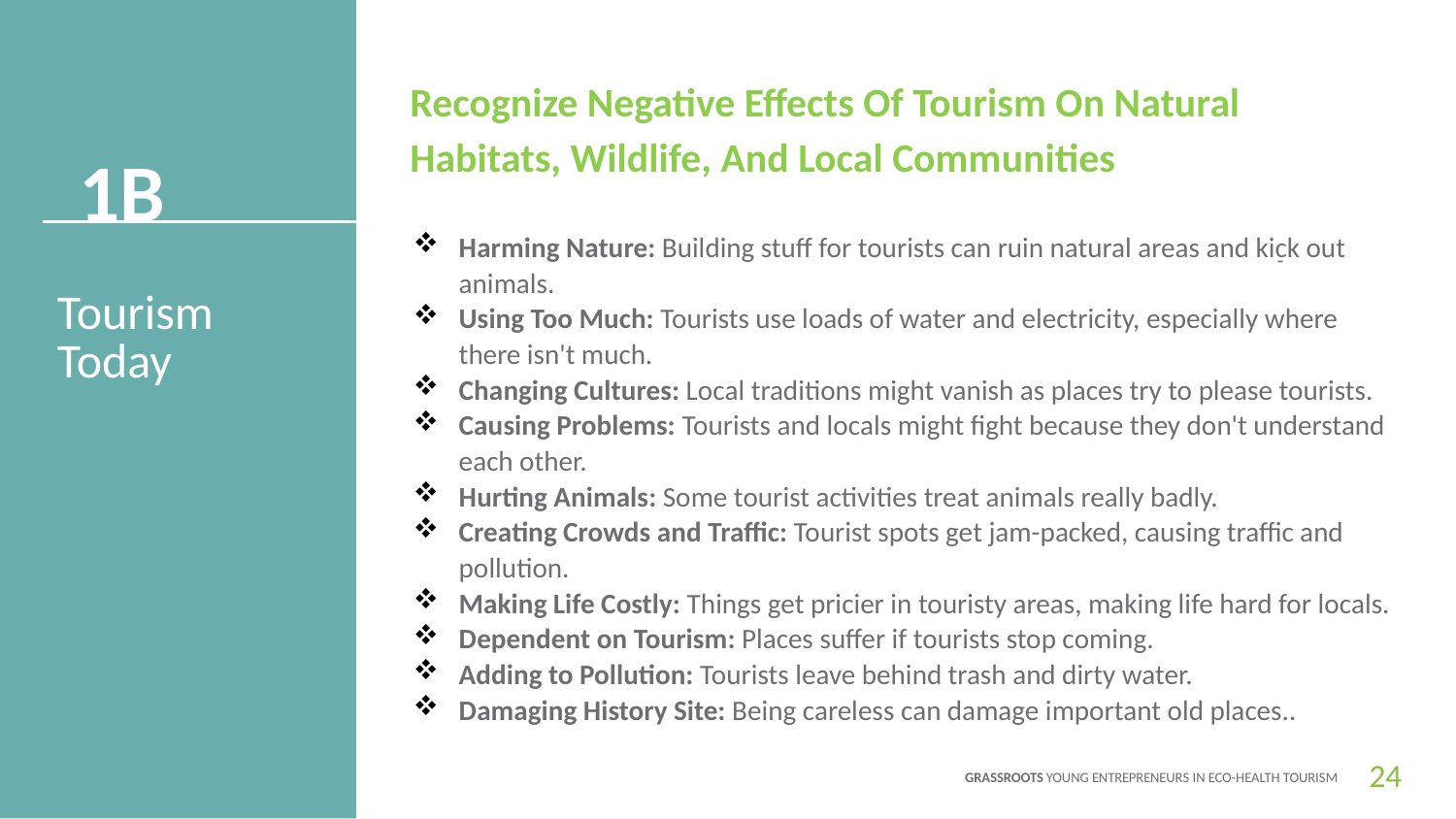

Recognize Negative Effects Of Tourism On Natural Habitats, Wildlife, And Local Communities
1B
Harming Nature: Building stuff for tourists can ruin natural areas and kick out animals.
Using Too Much: Tourists use loads of water and electricity, especially where there isn't much.
Changing Cultures: Local traditions might vanish as places try to please tourists.
Causing Problems: Tourists and locals might fight because they don't understand each other.
Hurting Animals: Some tourist activities treat animals really badly.
Creating Crowds and Traffic: Tourist spots get jam-packed, causing traffic and pollution.
Making Life Costly: Things get pricier in touristy areas, making life hard for locals.
Dependent on Tourism: Places suffer if tourists stop coming.
Adding to Pollution: Tourists leave behind trash and dirty water.
Damaging History Site: Being careless can damage important old places..
-
Tourism
Today

24